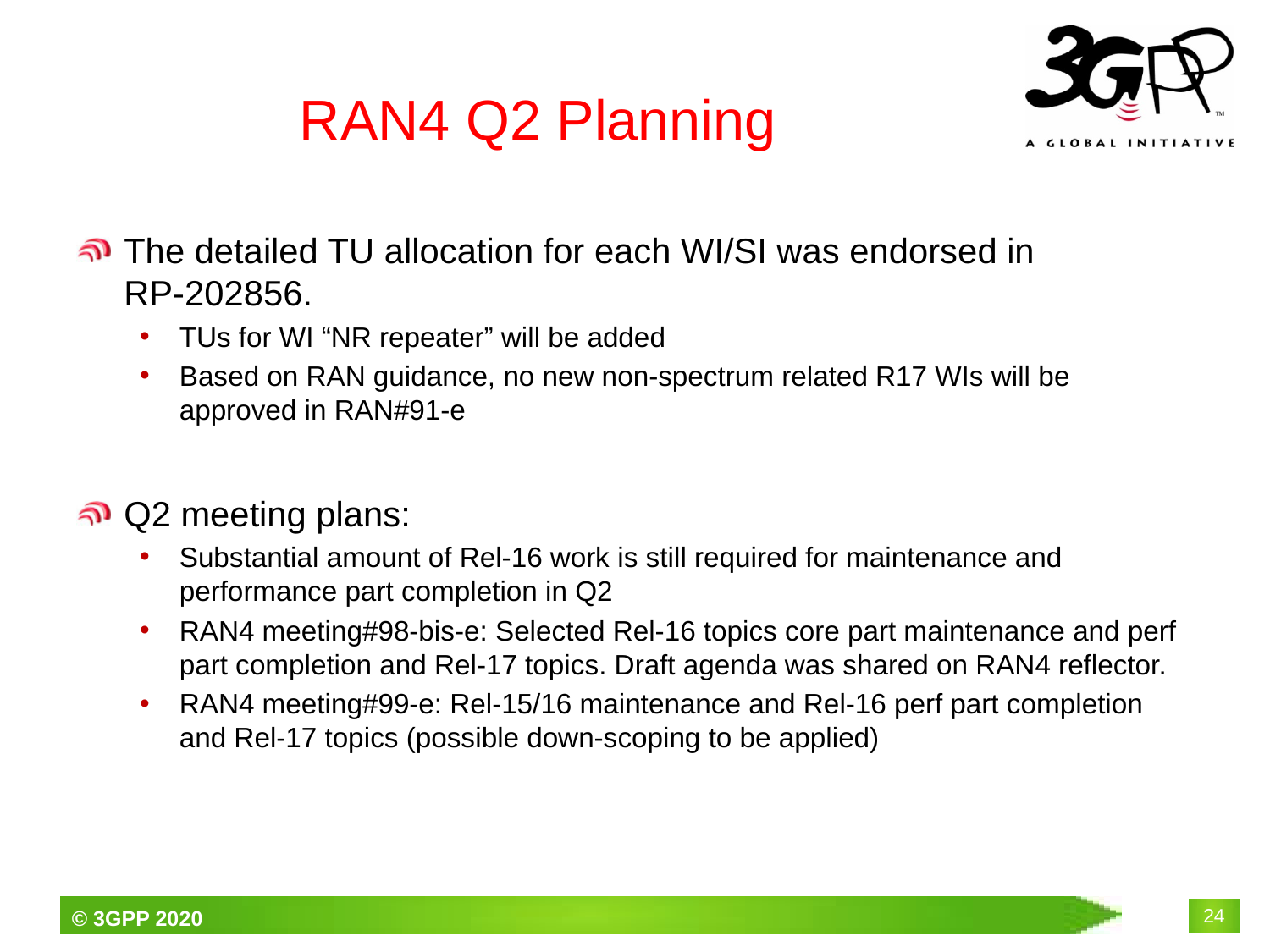

# RAN4 Q2 Planning
The detailed TU allocation for each WI/SI was endorsed in RP‑202856.
TUs for WI “NR repeater” will be added
Based on RAN guidance, no new non-spectrum related R17 WIs will be approved in RAN#91-e

Q2 meeting plans:
Substantial amount of Rel-16 work is still required for maintenance and performance part completion in Q2
RAN4 meeting#98-bis-e: Selected Rel-16 topics core part maintenance and perf part completion and Rel-17 topics. Draft agenda was shared on RAN4 reflector.
RAN4 meeting#99-e: Rel-15/16 maintenance and Rel-16 perf part completion and Rel-17 topics (possible down-scoping to be applied)